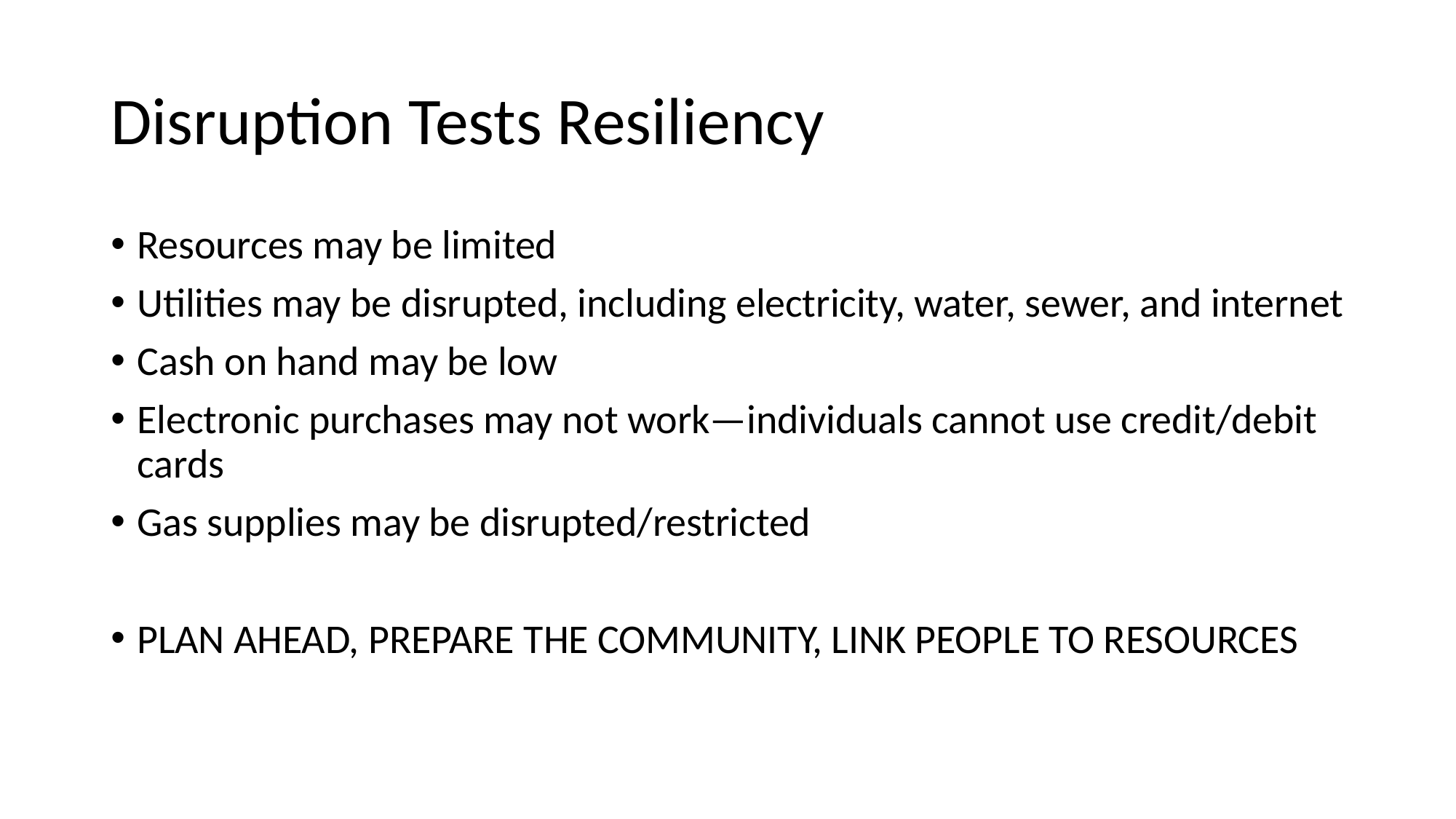

# Disruption Tests Resiliency
Resources may be limited
Utilities may be disrupted, including electricity, water, sewer, and internet
Cash on hand may be low
Electronic purchases may not work—individuals cannot use credit/debit cards
Gas supplies may be disrupted/restricted

PLAN AHEAD, PREPARE THE COMMUNITY, LINK PEOPLE TO RESOURCES